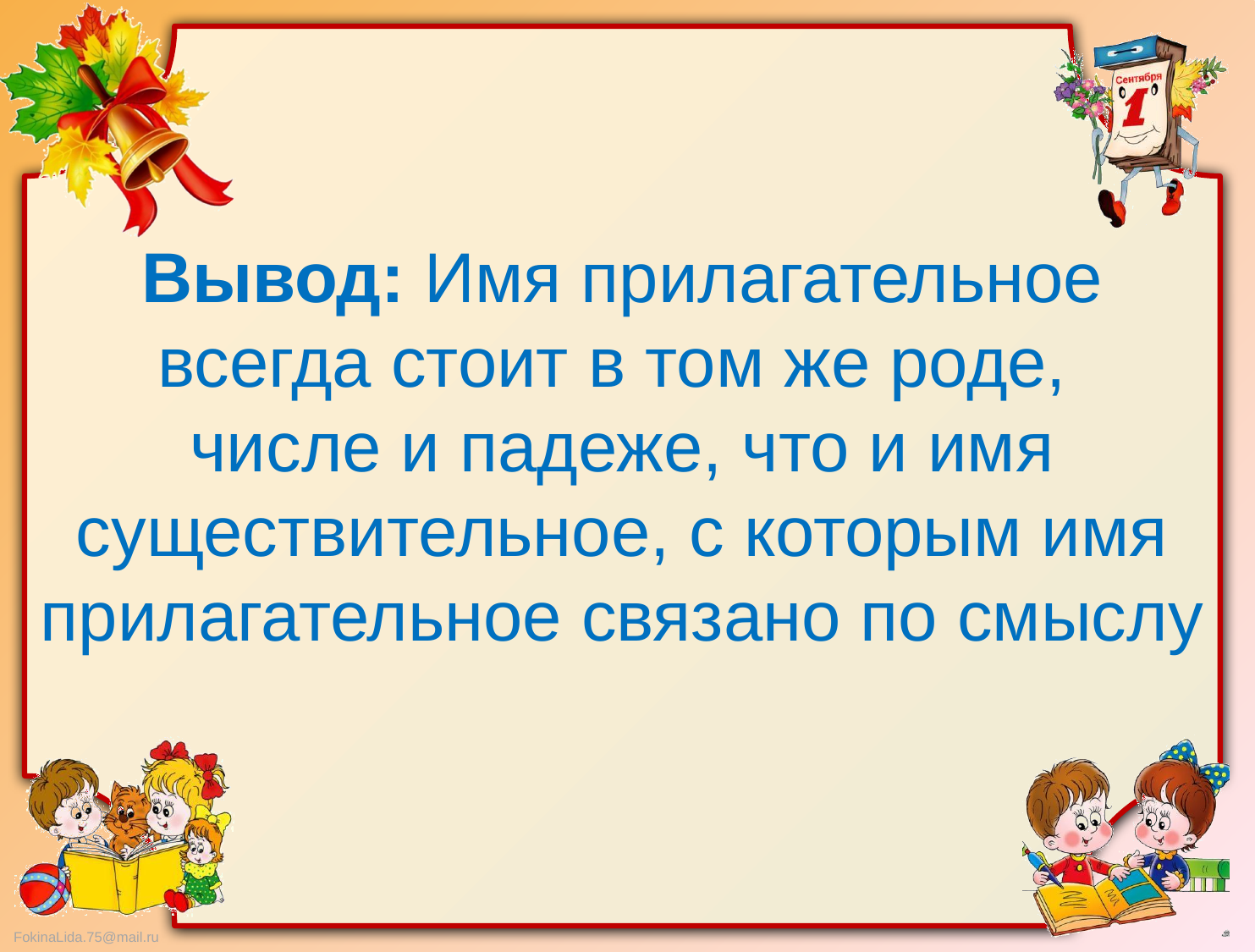

Вывод: Имя прилагательное
всегда стоит в том же роде,
числе и падеже, что и имя существительное, с которым имя прилагательное связано по смыслу